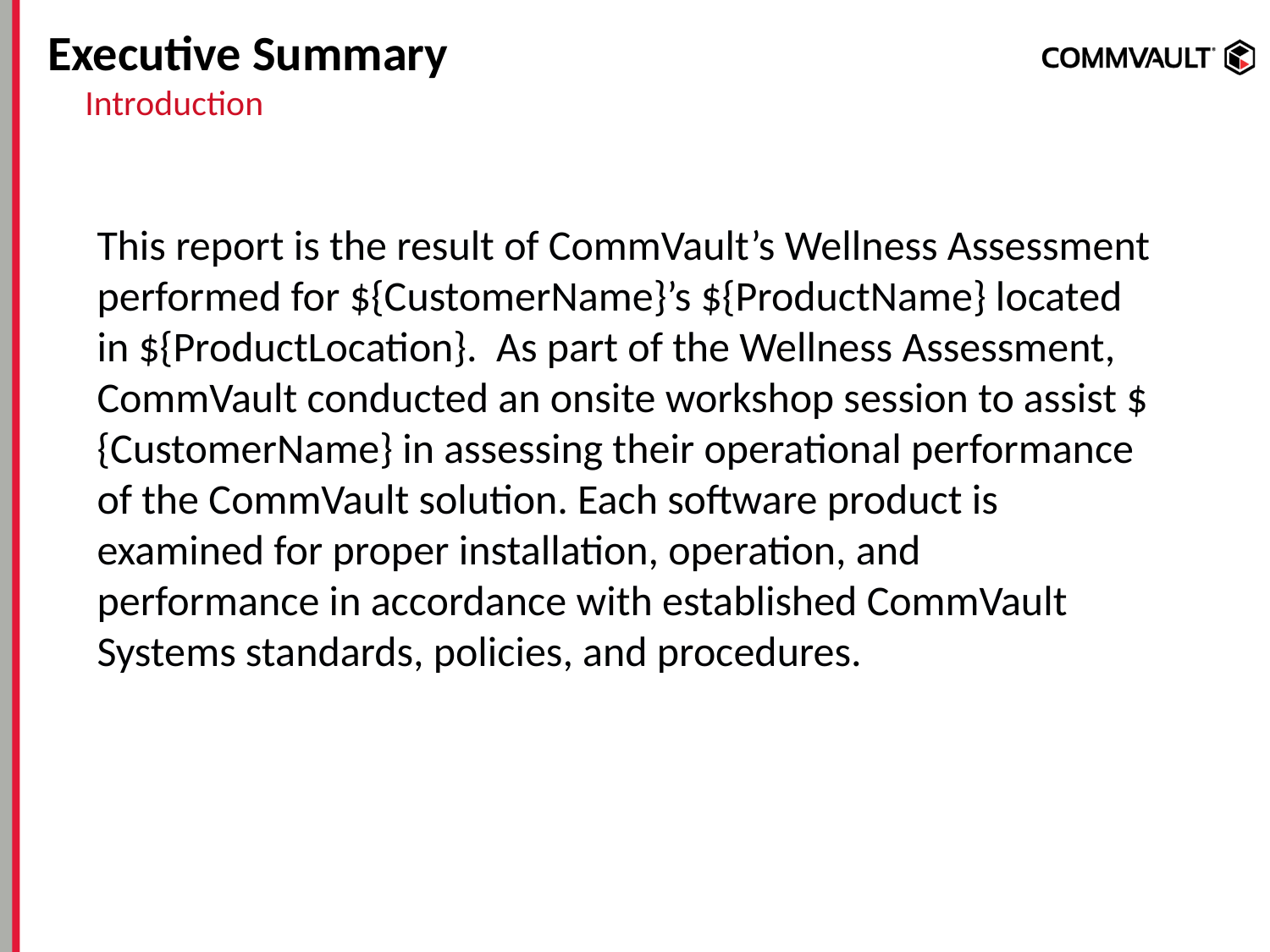

# Executive Summary
Introduction
This report is the result of CommVault’s Wellness Assessment performed for ${CustomerName}’s ${ProductName} located in ${ProductLocation}.  As part of the Wellness Assessment, CommVault conducted an onsite workshop session to assist ${CustomerName} in assessing their operational performance of the CommVault solution. Each software product is examined for proper installation, operation, and performance in accordance with established CommVault Systems standards, policies, and procedures.